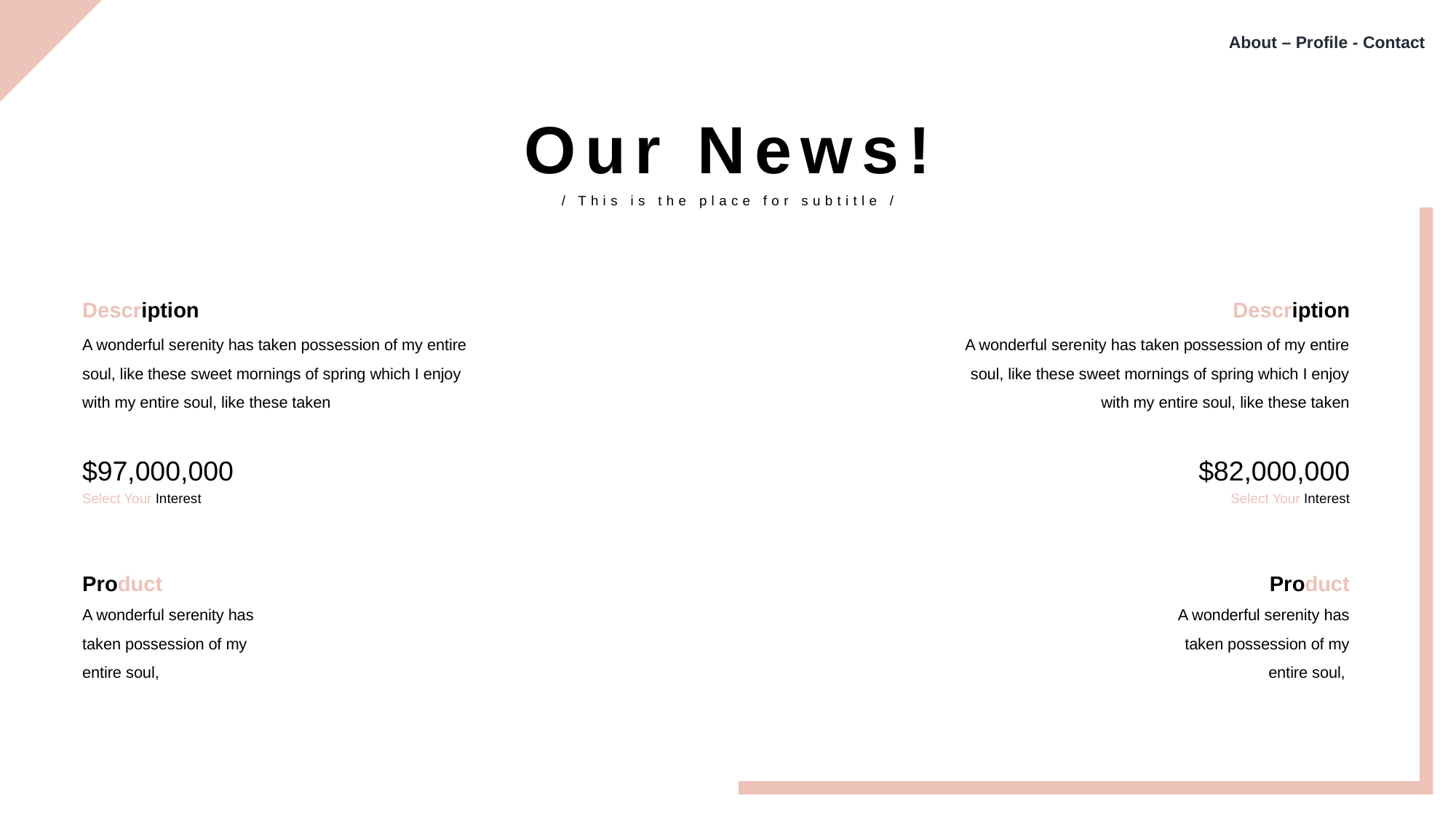

About – Profile - Contact
Our News!
/ This is the place for subtitle /

Description

Description
A wonderful serenity has taken possession of my entire soul, like these sweet mornings of spring which I enjoy with my entire soul, like these taken
A wonderful serenity has taken possession of my entire soul, like these sweet mornings of spring which I enjoy with my entire soul, like these taken
$97,000,000
$82,000,000
Select Your Interest
Select Your Interest
Product
Product
A wonderful serenity has taken possession of my entire soul,
A wonderful serenity has taken possession of my entire soul,